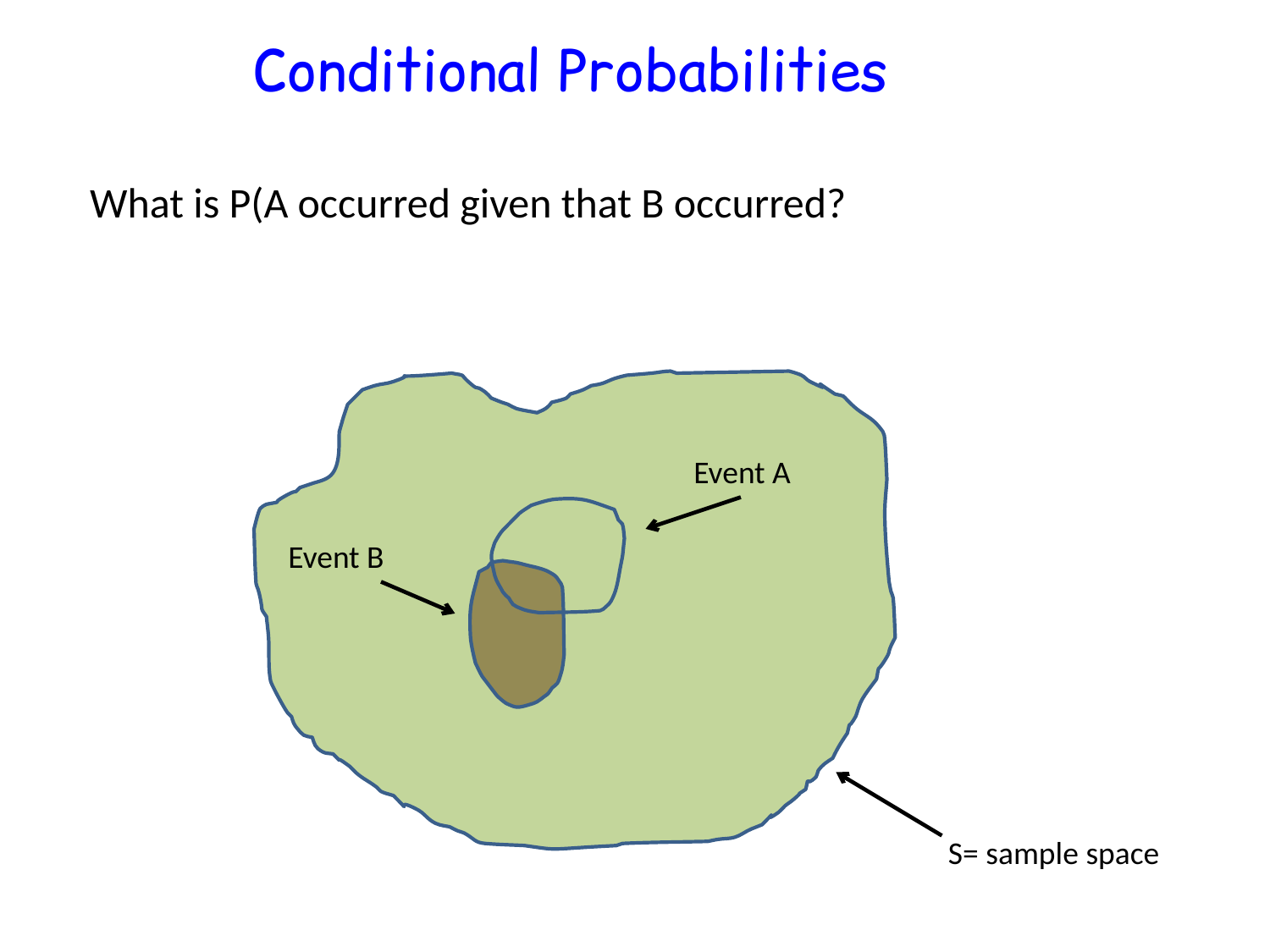

# Conditional Probabilities
What is P(A occurred given that B occurred?

Event A

Event B

S= sample space